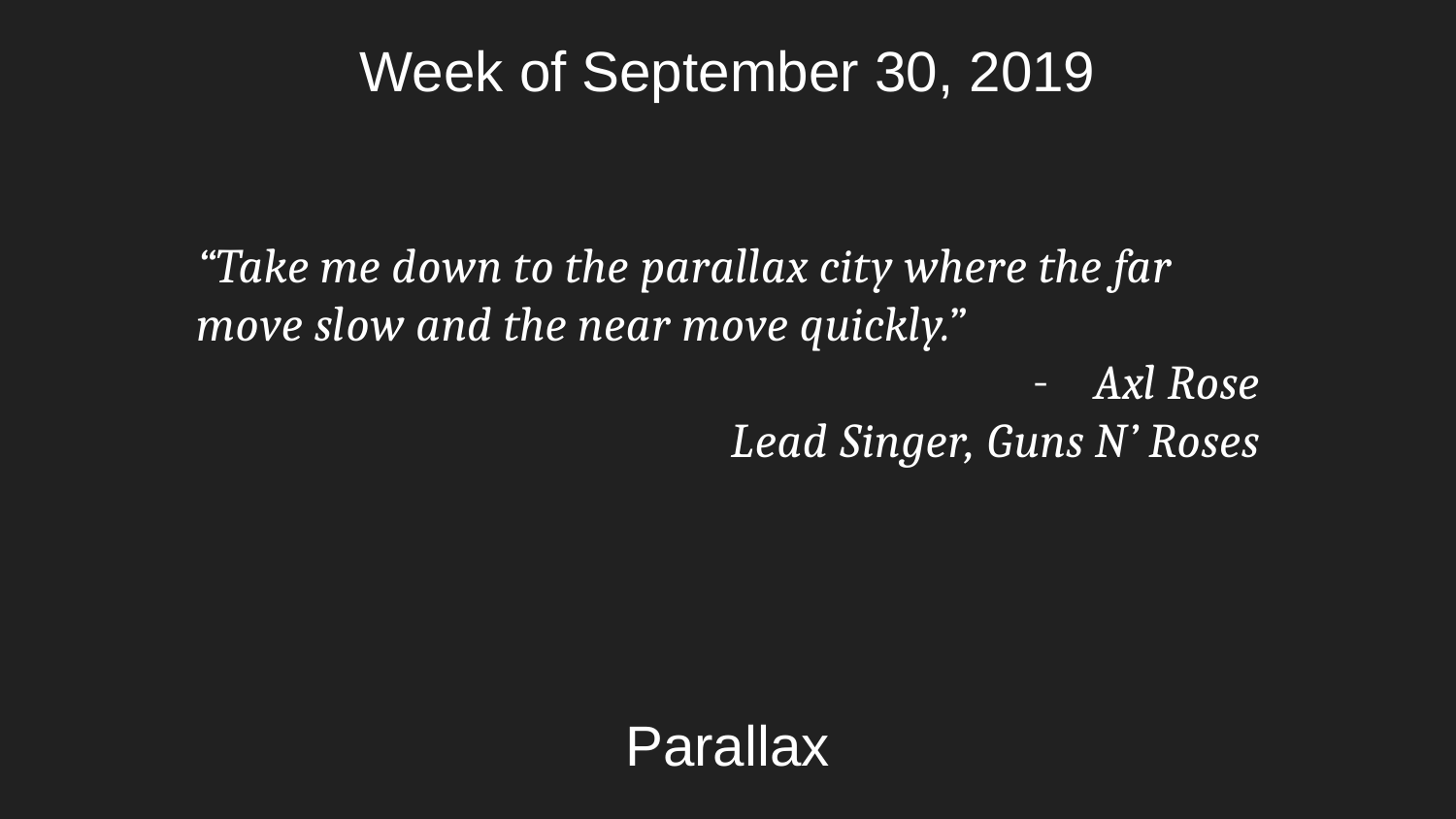

# Week of September 30, 2019
“Take me down to the parallax city where the far move slow and the near move quickly.”
Axl Rose
Lead Singer, Guns N’ Roses
Parallax